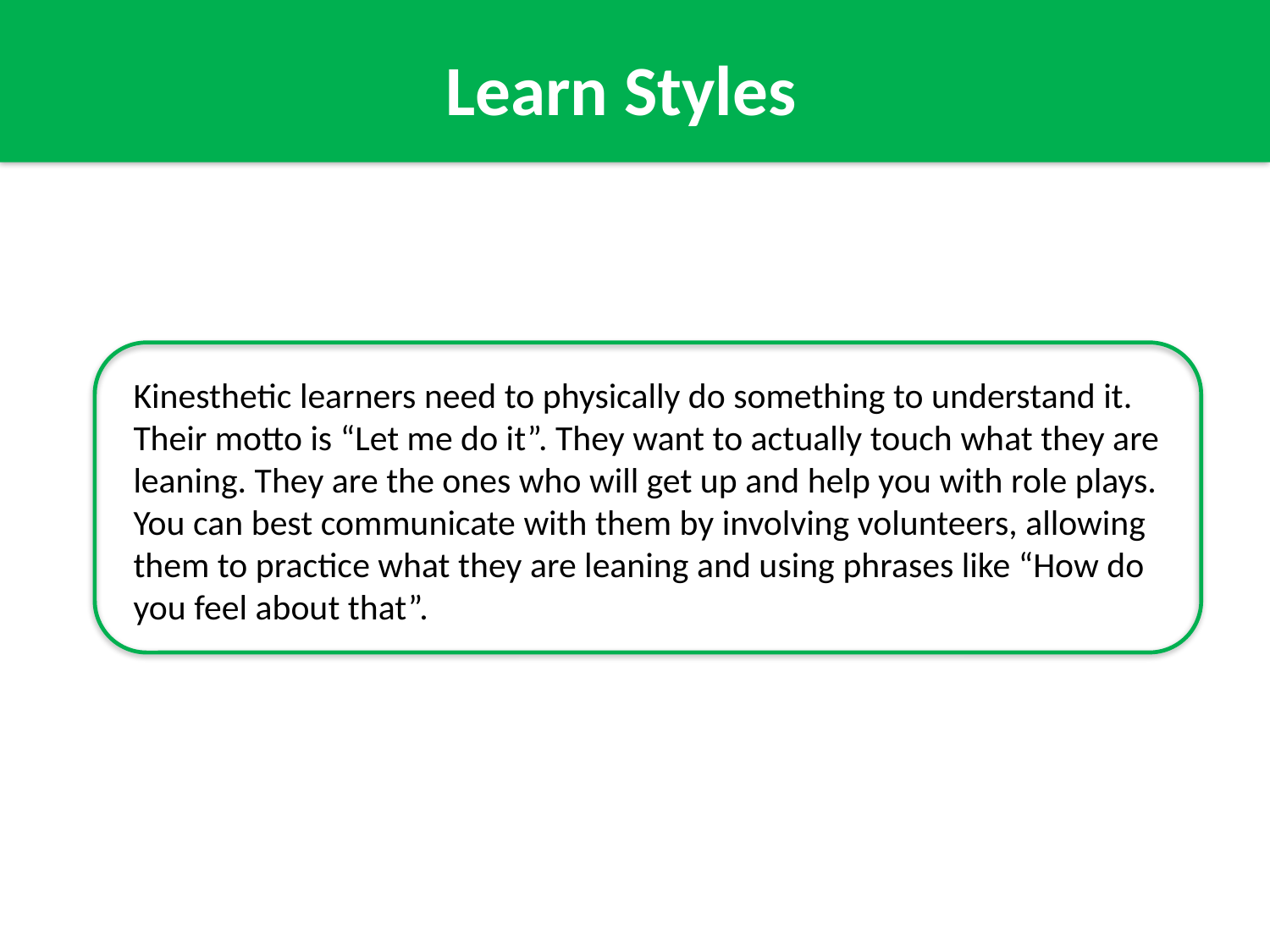

Learn Styles

Kinesthetic learners need to physically do something to understand it. Their motto is “Let me do it”. They want to actually touch what they are leaning. They are the ones who will get up and help you with role plays. You can best communicate with them by involving volunteers, allowing them to practice what they are leaning and using phrases like “How do you feel about that”.